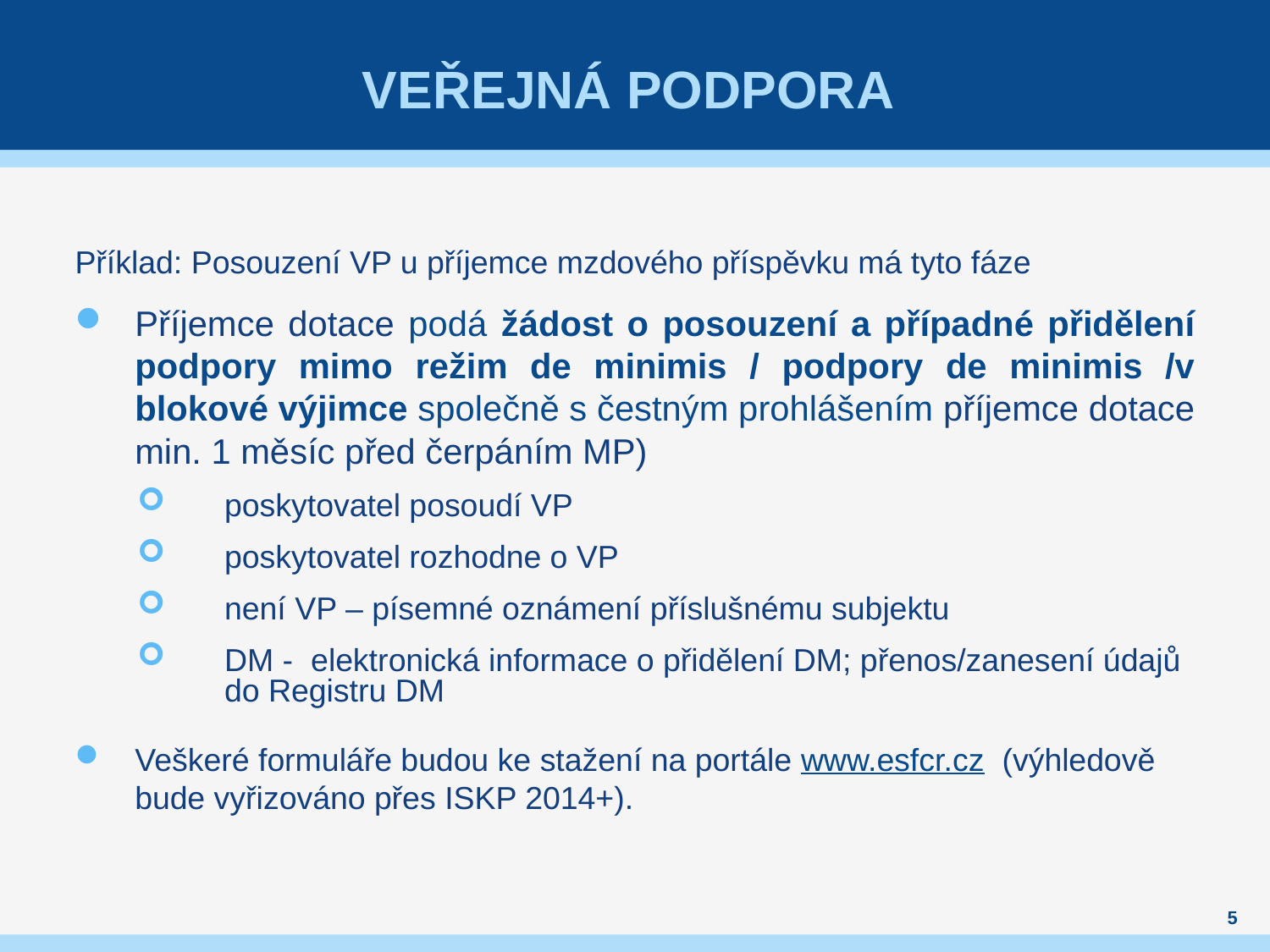

# Veřejná podpora
Příklad: Posouzení VP u příjemce mzdového příspěvku má tyto fáze
Příjemce dotace podá žádost o posouzení a případné přidělení podpory mimo režim de minimis / podpory de minimis /v blokové výjimce společně s čestným prohlášením příjemce dotace min. 1 měsíc před čerpáním MP)
poskytovatel posoudí VP
poskytovatel rozhodne o VP
není VP – písemné oznámení příslušnému subjektu
DM -  elektronická informace o přidělení DM; přenos/zanesení údajů do Registru DM
Veškeré formuláře budou ke stažení na portále www.esfcr.cz  (výhledově bude vyřizováno přes ISKP 2014+).
5